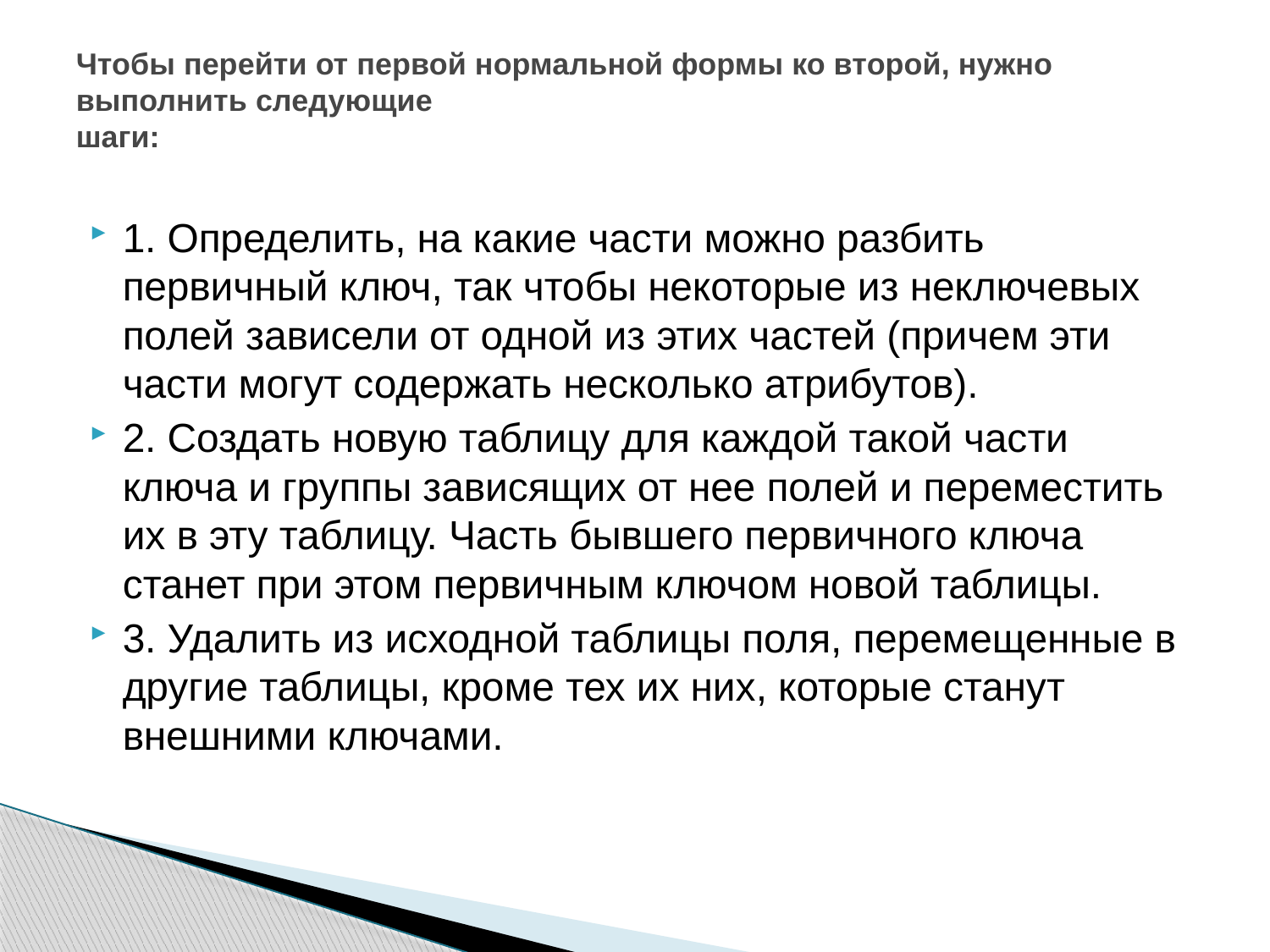

# Чтобы перейти от первой нормальной формы ко второй, нужно выполнить следующие шаги:
1. Определить, на какие части можно разбить первичный ключ, так чтобы некоторые из неключевых полей зависели от одной из этих частей (причем эти части могут содержать несколько атрибутов).
2. Создать новую таблицу для каждой такой части ключа и группы зависящих от нее полей и переместить их в эту таблицу. Часть бывшего первичного ключа станет при этом первичным ключом новой таблицы.
3. Удалить из исходной таблицы поля, перемещенные в другие таблицы, кроме тех их них, которые станут внешними ключами.